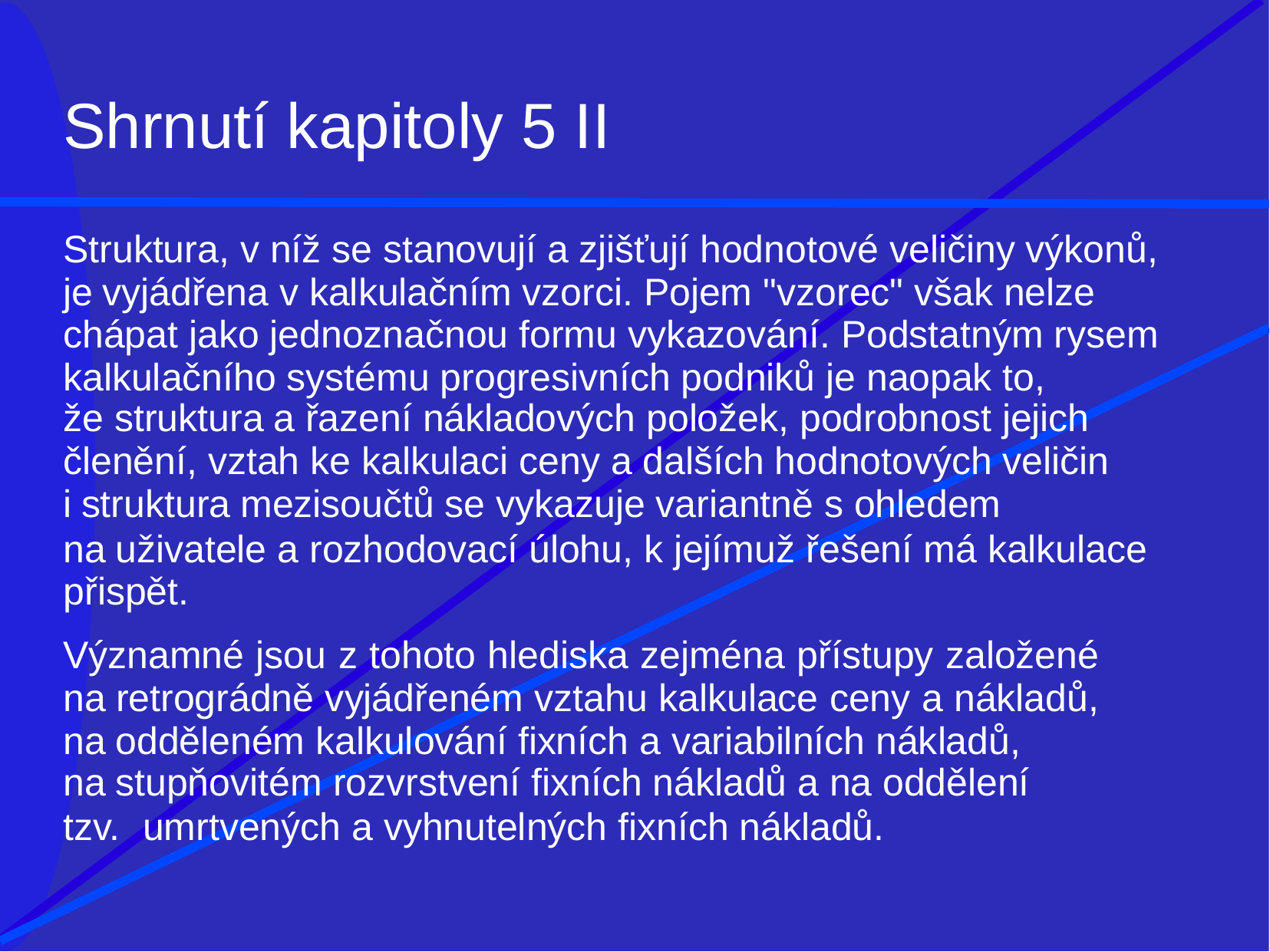

# Shrnutí kapitoly 5 II
Struktura, v níž se stanovují a zjišťují hodnotové veličiny výkonů, je vyjádřena v kalkulačním vzorci. Pojem "vzorec" však nelze chápat jako jednoznačnou formu vykazování. Podstatným rysem kalkulačního systému progresivních podniků je naopak to,
že struktura a řazení nákladových položek, podrobnost jejich
členění, vztah ke kalkulaci ceny a dalších hodnotových veličin
i struktura mezisoučtů se vykazuje variantně s ohledem
na uživatele a rozhodovací úlohu, k jejímuž řešení má kalkulace přispět.
Významné jsou z tohoto hlediska zejména přístupy založené na retrográdně vyjádřeném vztahu kalkulace ceny a nákladů, na odděleném kalkulování fixních a variabilních nákladů,
na stupňovitém rozvrstvení fixních nákladů a na oddělení
tzv.	umrtvených a vyhnutelných fixních nákladů.